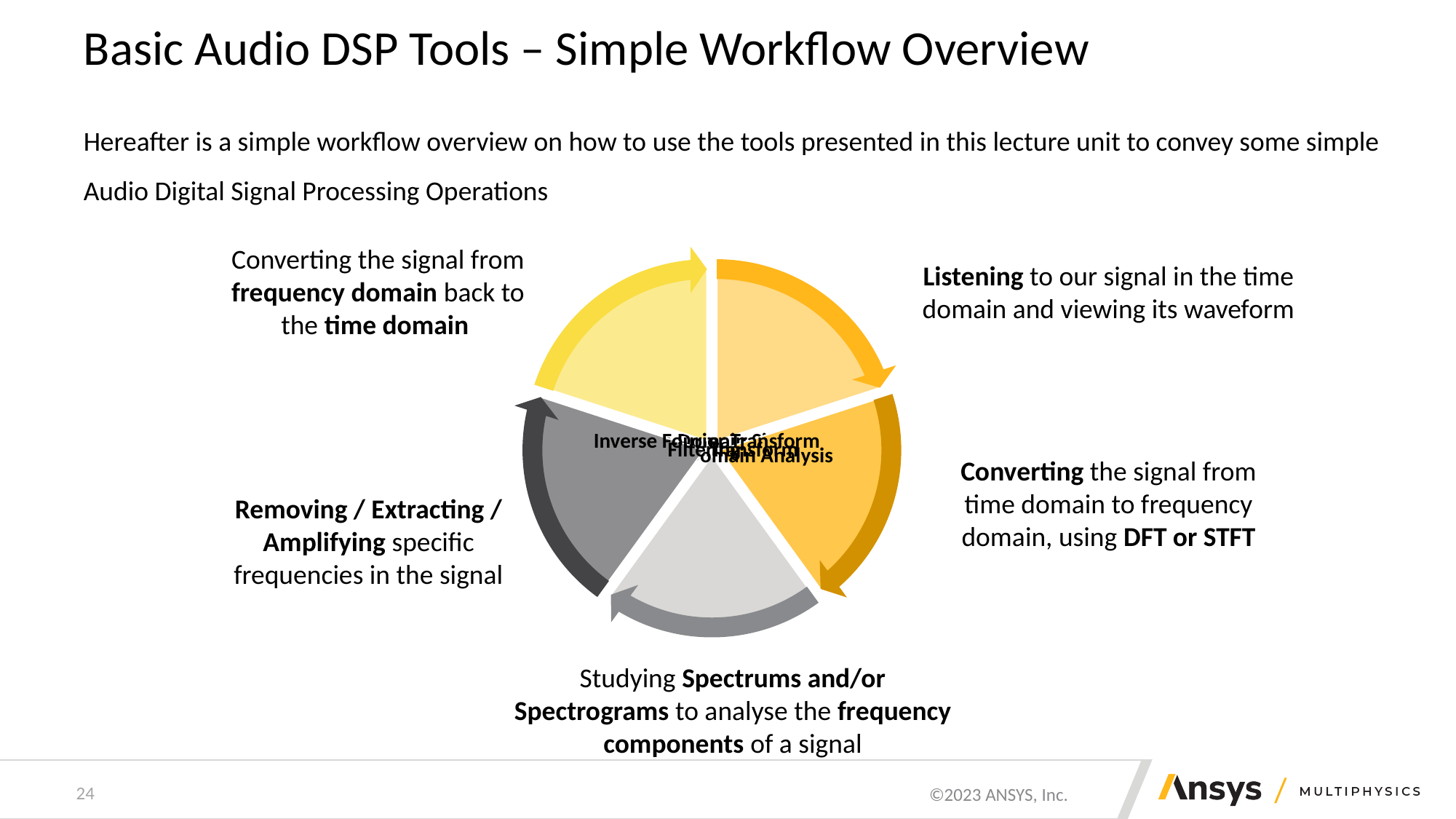

# Basic Audio DSP Tools – Simple Workflow Overview
Hereafter is a simple workflow overview on how to use the tools presented in this lecture unit to convey some simple Audio Digital Signal Processing Operations
Converting the signal from frequency domain back to the time domain
Time Domain Signal
Fourier Transform
Frequency Domain Analysis
Filtering
Inverse Fourier Transform
Listening to our signal in the time domain and viewing its waveform
Converting the signal from time domain to frequency domain, using DFT or STFT
Removing / Extracting / Amplifying specific frequencies in the signal
Studying Spectrums and/or Spectrograms to analyse the frequency components of a signal
24